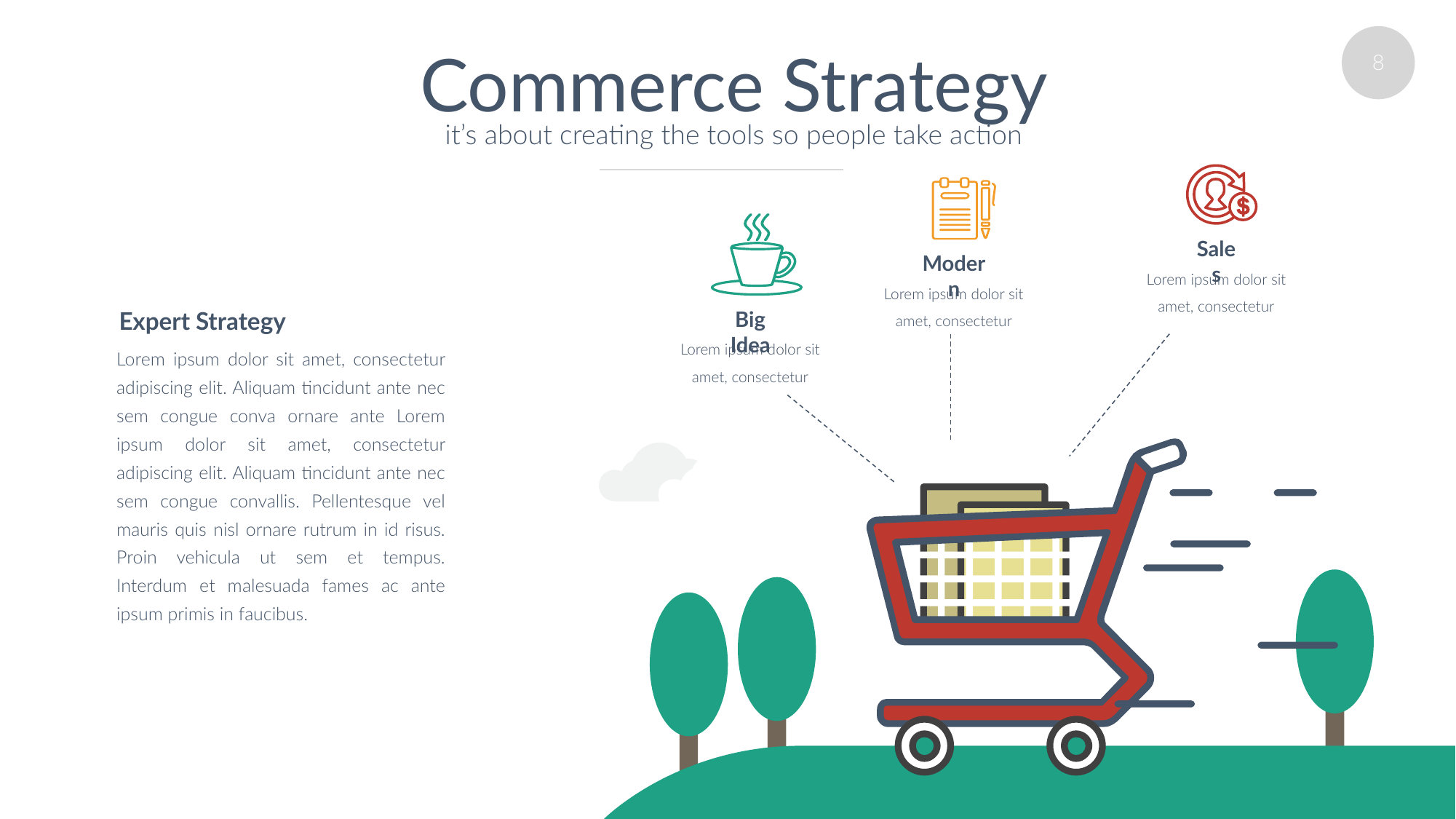

# Commerce Strategy
it’s about creating the tools so people take action

Sales
Modern
Lorem ipsum dolor sit amet, consectetur
Lorem ipsum dolor sit amet, consectetur
Expert Strategy
Big Idea
Lorem ipsum dolor sit amet, consectetur
Lorem ipsum dolor sit amet, consectetur adipiscing elit. Aliquam tincidunt ante nec sem congue conva ornare ante Lorem ipsum dolor sit amet, consectetur adipiscing elit. Aliquam tincidunt ante nec sem congue convallis. Pellentesque vel mauris quis nisl ornare rutrum in id risus. Proin vehicula ut sem et tempus. Interdum et malesuada fames ac ante ipsum primis in faucibus.